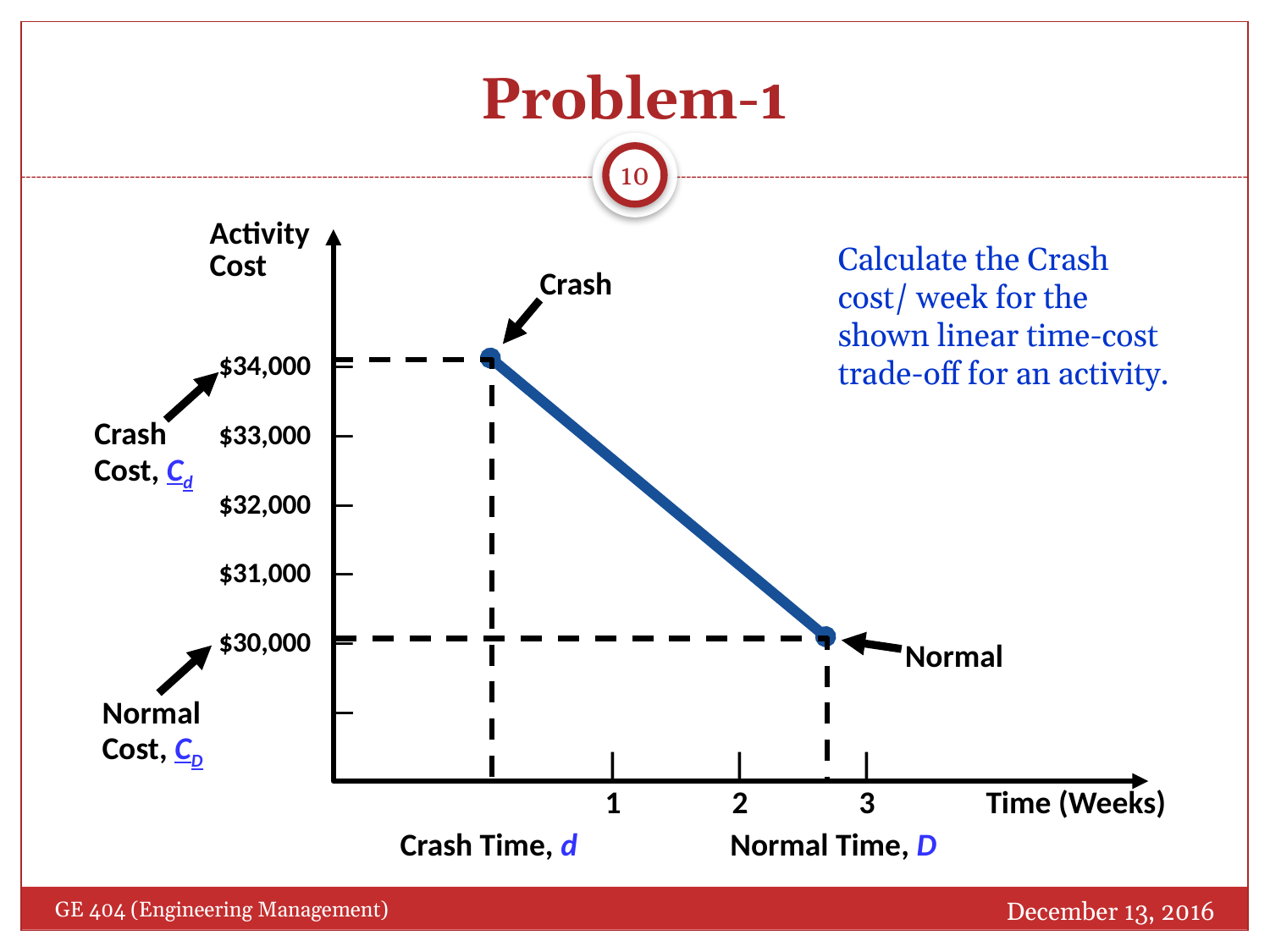

# Problem-1
10
Activity Cost

$34,000   —
$33,000   —
$32,000   —
$31,000   —
$30,000   —
—
	|	|	|
	1	2	3	Time (Weeks)
Calculate the Crash cost/ week for the shown linear time-cost trade-off for an activity.
Crash

Normal

Crash Cost, Cd

Normal Cost, CD
Crash Time, d
Normal Time, D
December 13, 2016
GE 404 (Engineering Management)